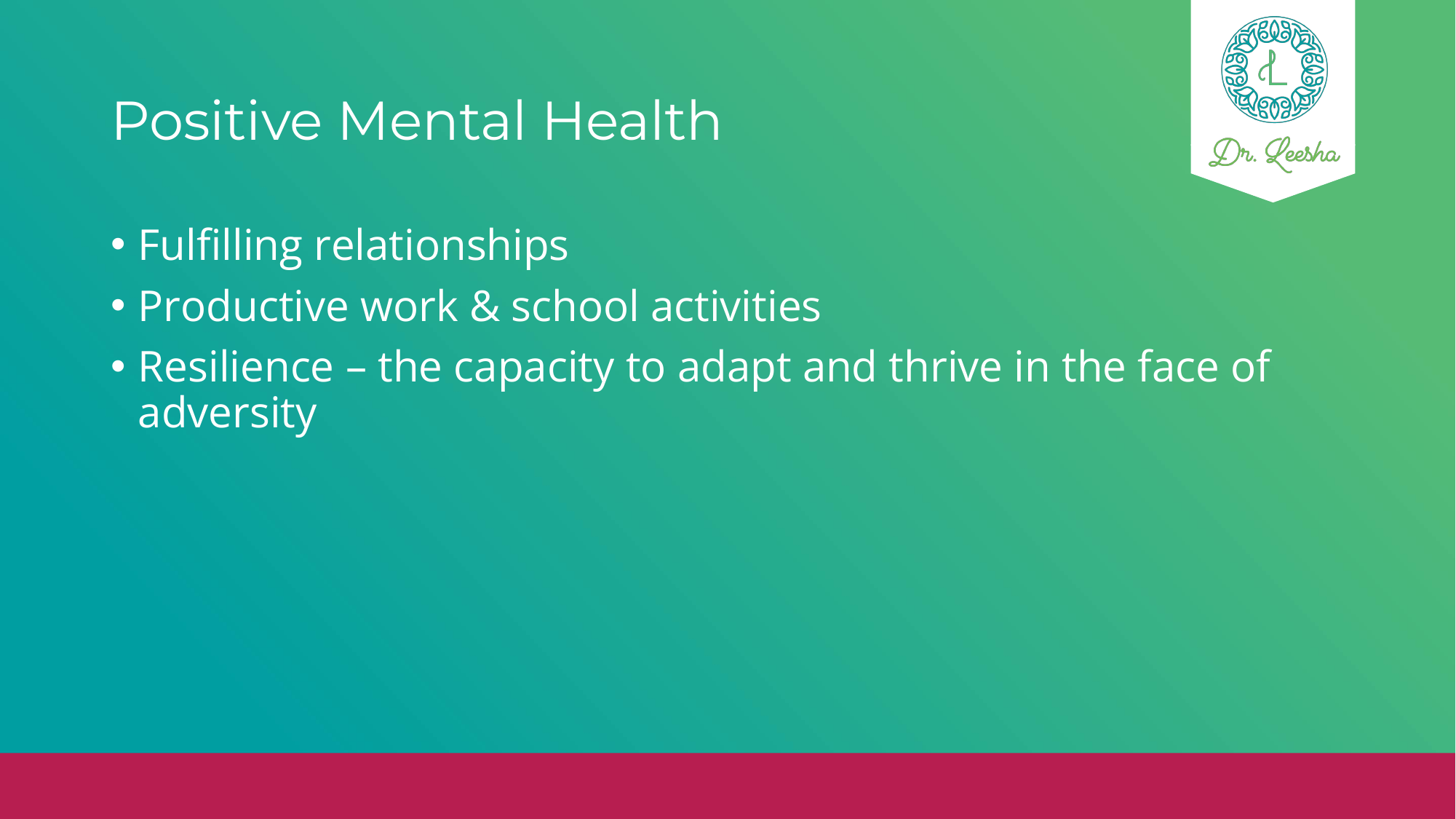

# Positive Mental Health
Fulfilling relationships
Productive work & school activities
Resilience – the capacity to adapt and thrive in the face of adversity